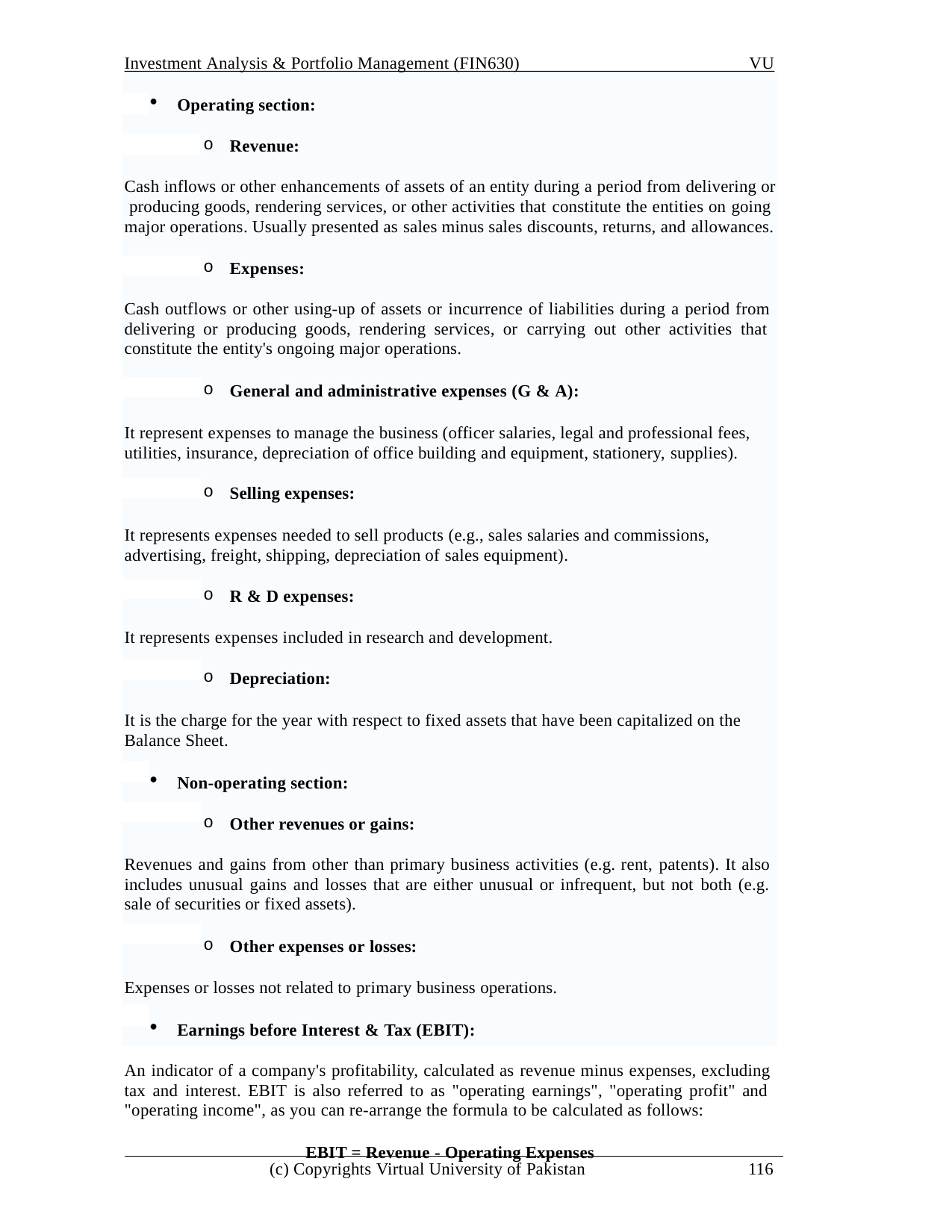

Investment Analysis & Portfolio Management (FIN630)
VU

Operating section:

Revenue:

Cash inflows or other enhancements of assets of an entity during a period from delivering or  producing goods, rendering services, or other activities that constitute the entities on going  major operations. Usually presented as sales minus sales discounts, returns, and allowances.

Expenses:

Cash outflows or other using-up of assets or incurrence of liabilities during a period from  delivering or producing goods, rendering services, or carrying out other activities that  constitute the entity's ongoing major operations.

General and administrative expenses (G & A):

It represent expenses to manage the business (officer salaries, legal and professional fees,  utilities, insurance, depreciation of office building and equipment, stationery, supplies).

Selling expenses:

It represents expenses needed to sell products (e.g., sales salaries and commissions,  advertising, freight, shipping, depreciation of sales equipment).

R & D expenses:

It represents expenses included in research and development.

Depreciation:

It is the charge for the year with respect to fixed assets that have been capitalized on the  Balance Sheet.

Non-operating section:

Other revenues or gains:

Revenues and gains from other than primary business activities (e.g. rent, patents). It also  includes unusual gains and losses that are either unusual or infrequent, but not both (e.g.  sale of securities or fixed assets).

Other expenses or losses:

Expenses or losses not related to primary business operations.

Earnings before Interest & Tax (EBIT):

An indicator of a company's profitability, calculated as revenue minus expenses, excluding  tax and interest. EBIT is also referred to as "operating earnings", "operating profit" and  "operating income", as you can re-arrange the formula to be calculated as follows:

EBIT = Revenue - Operating Expenses
(c) Copyrights Virtual University of Pakistan
116